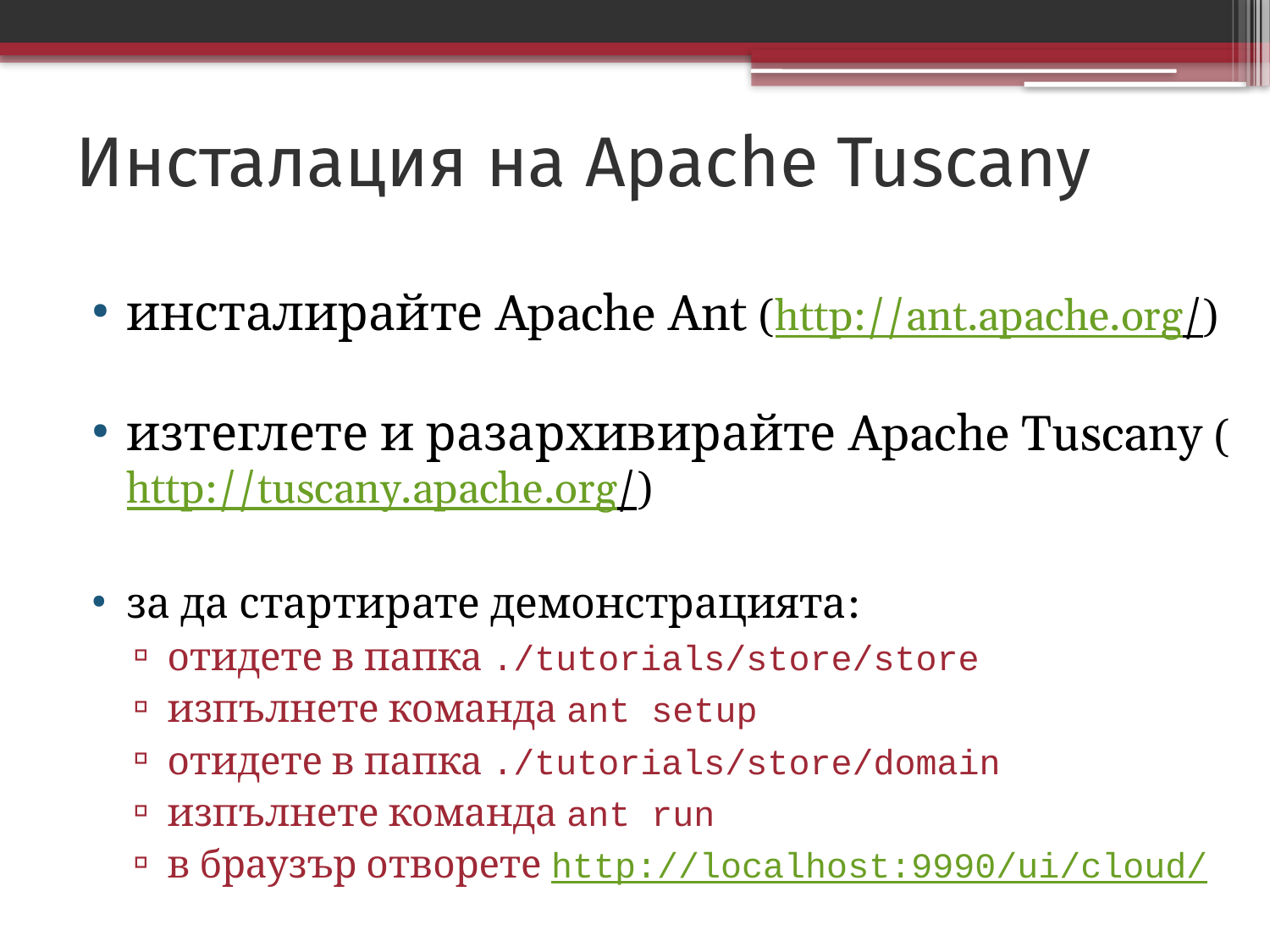

# Инсталация на Apache Tuscany
инсталирайте Apache Ant (http://ant.apache.org/)

изтеглете и разархивирайте Apache Tuscany (http://tuscany.apache.org/)

за да стартирате демонстрацията:
отидете в папка ./tutorials/store/store
изпълнете команда ant setup
отидете в папка ./tutorials/store/domain
изпълнете команда ant run
в браузър отворете http://localhost:9990/ui/cloud/